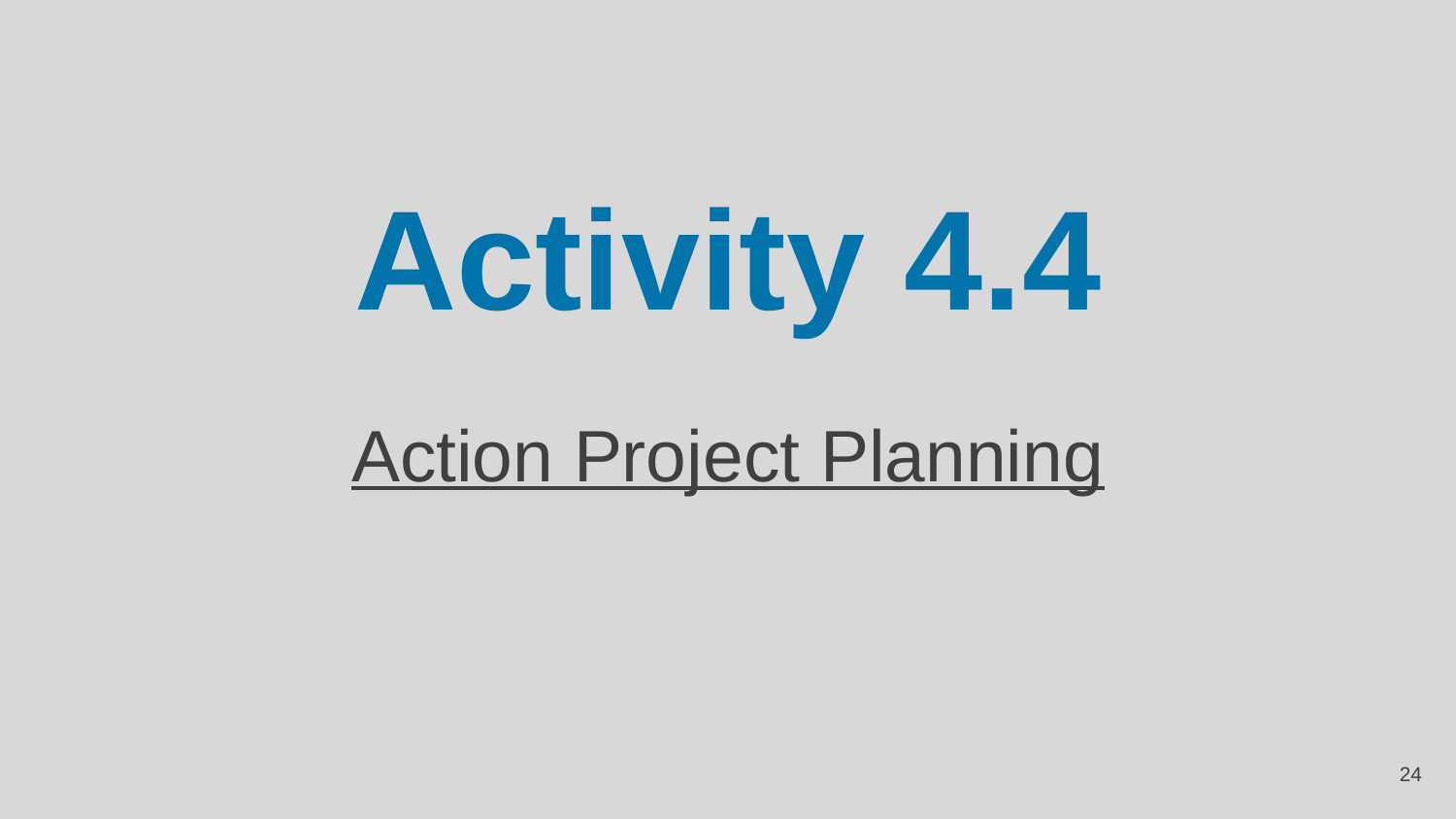

# Activity 4.4
Action Project Planning
24